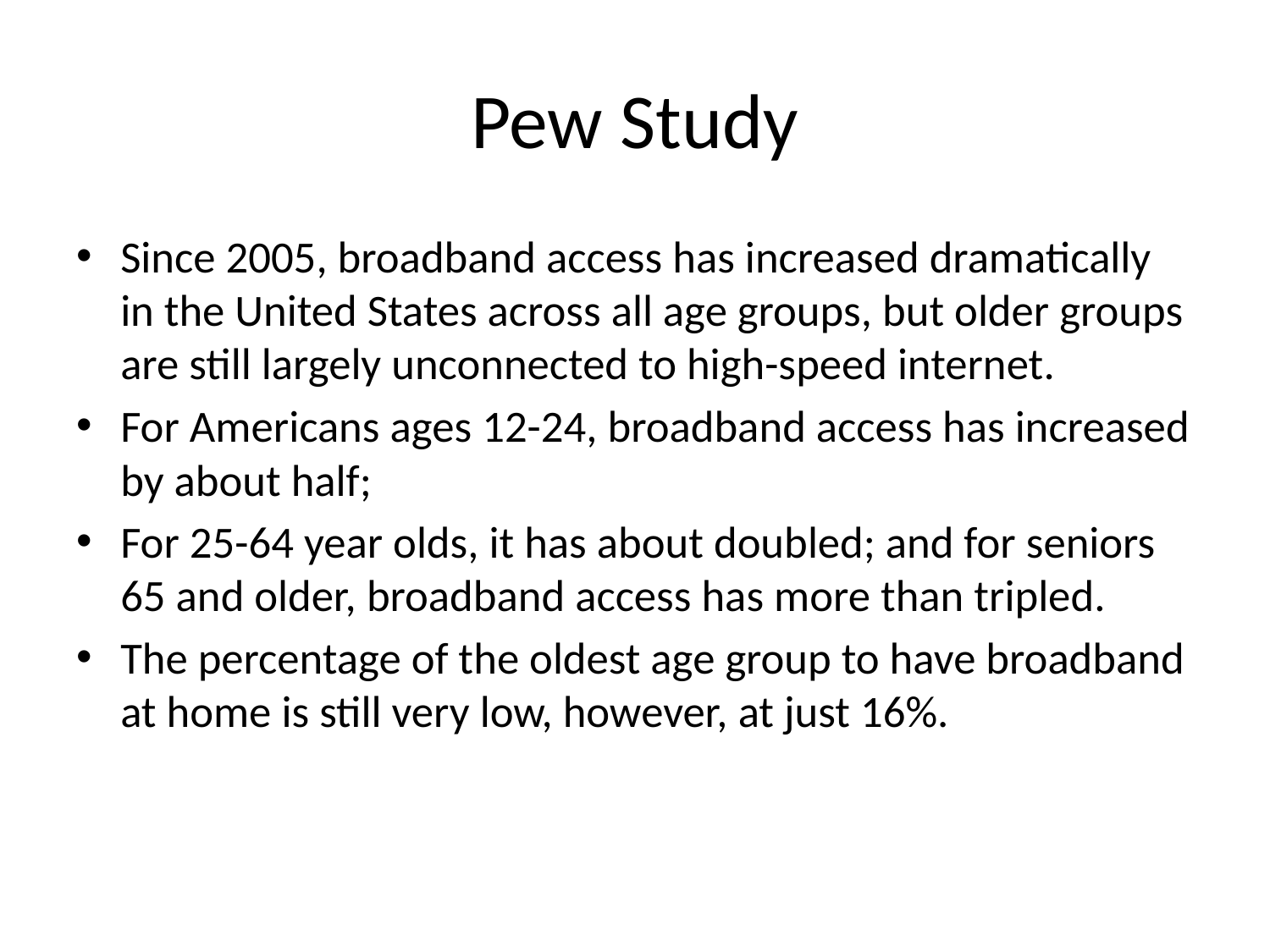

# Pew Study
Since 2005, broadband access has increased dramatically in the United States across all age groups, but older groups are still largely unconnected to high-speed internet.
For Americans ages 12-24, broadband access has increased by about half;
For 25-64 year olds, it has about doubled; and for seniors 65 and older, broadband access has more than tripled.
The percentage of the oldest age group to have broadband at home is still very low, however, at just 16%.